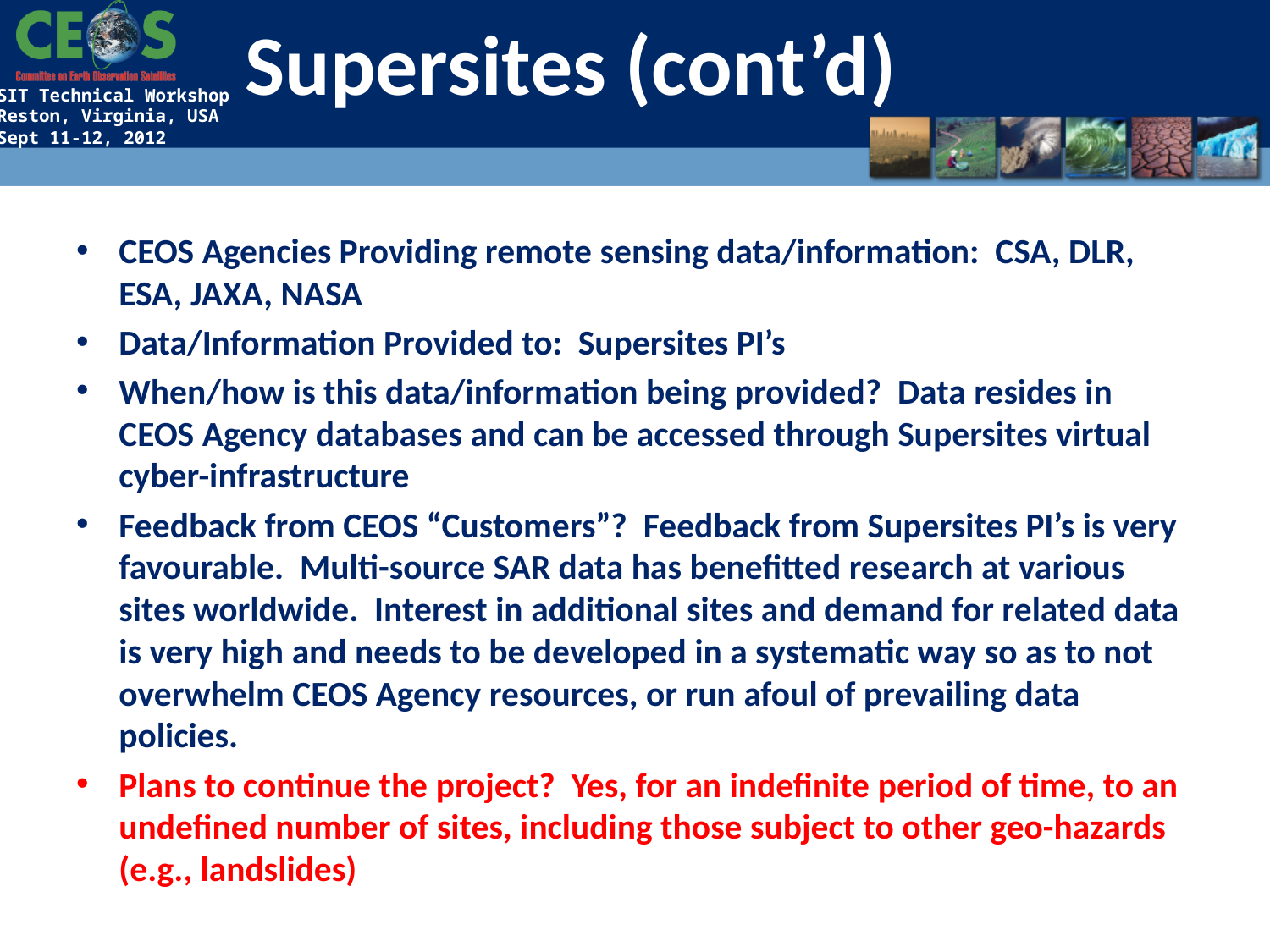

# Supersites (cont’d)
CEOS Agencies Providing remote sensing data/information:  CSA, DLR, ESA, JAXA, NASA
Data/Information Provided to:  Supersites PI’s
When/how is this data/information being provided?  Data resides in CEOS Agency databases and can be accessed through Supersites virtual cyber-infrastructure
Feedback from CEOS “Customers”?  Feedback from Supersites PI’s is very favourable.  Multi-source SAR data has benefitted research at various sites worldwide.  Interest in additional sites and demand for related data is very high and needs to be developed in a systematic way so as to not overwhelm CEOS Agency resources, or run afoul of prevailing data policies.
Plans to continue the project?  Yes, for an indefinite period of time, to an undefined number of sites, including those subject to other geo-hazards (e.g., landslides)